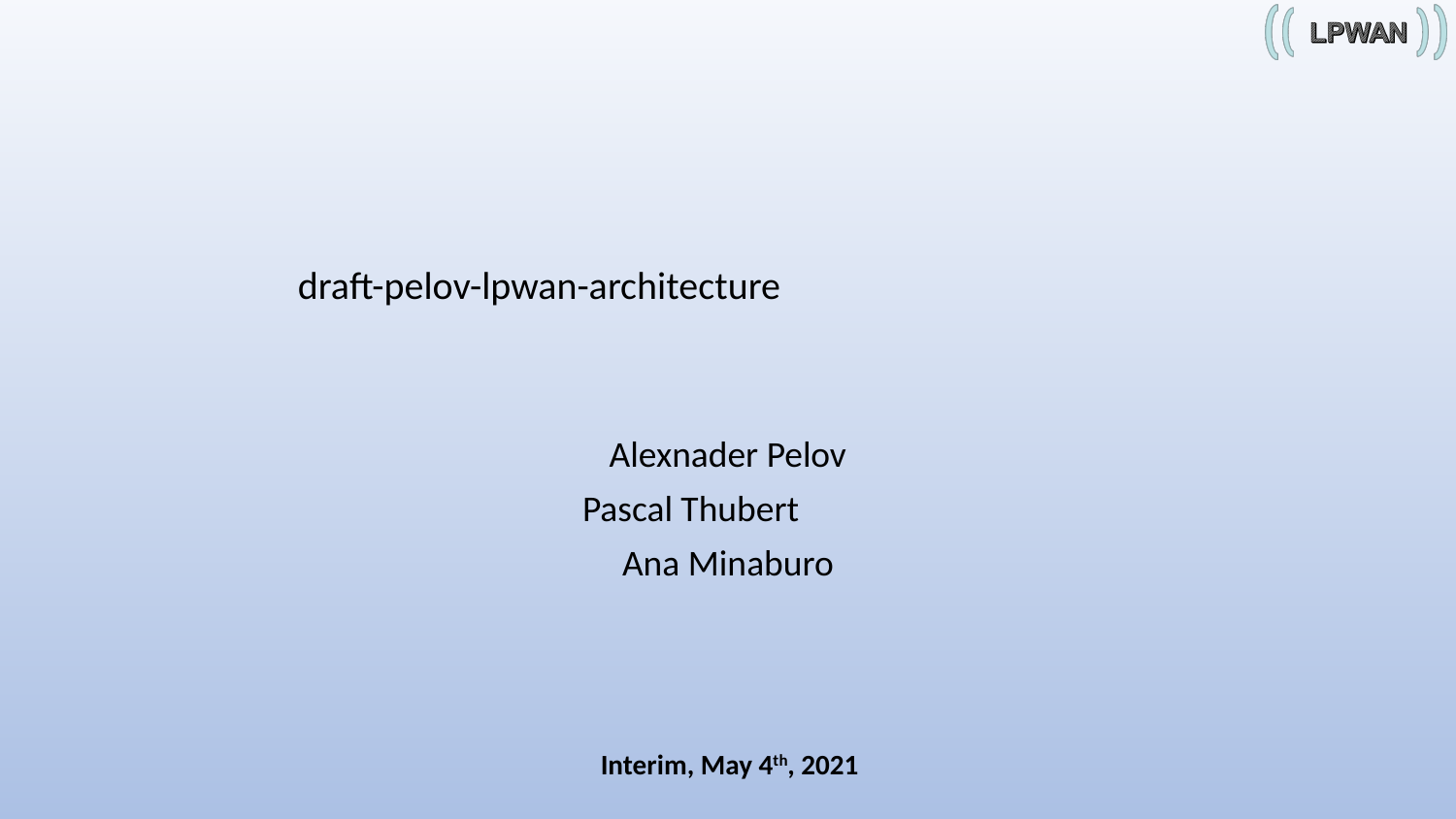

# draft-pelov-lpwan-architecture
Alexnader Pelov
Pascal Thubert
Ana Minaburo
Interim, May 4th, 2021